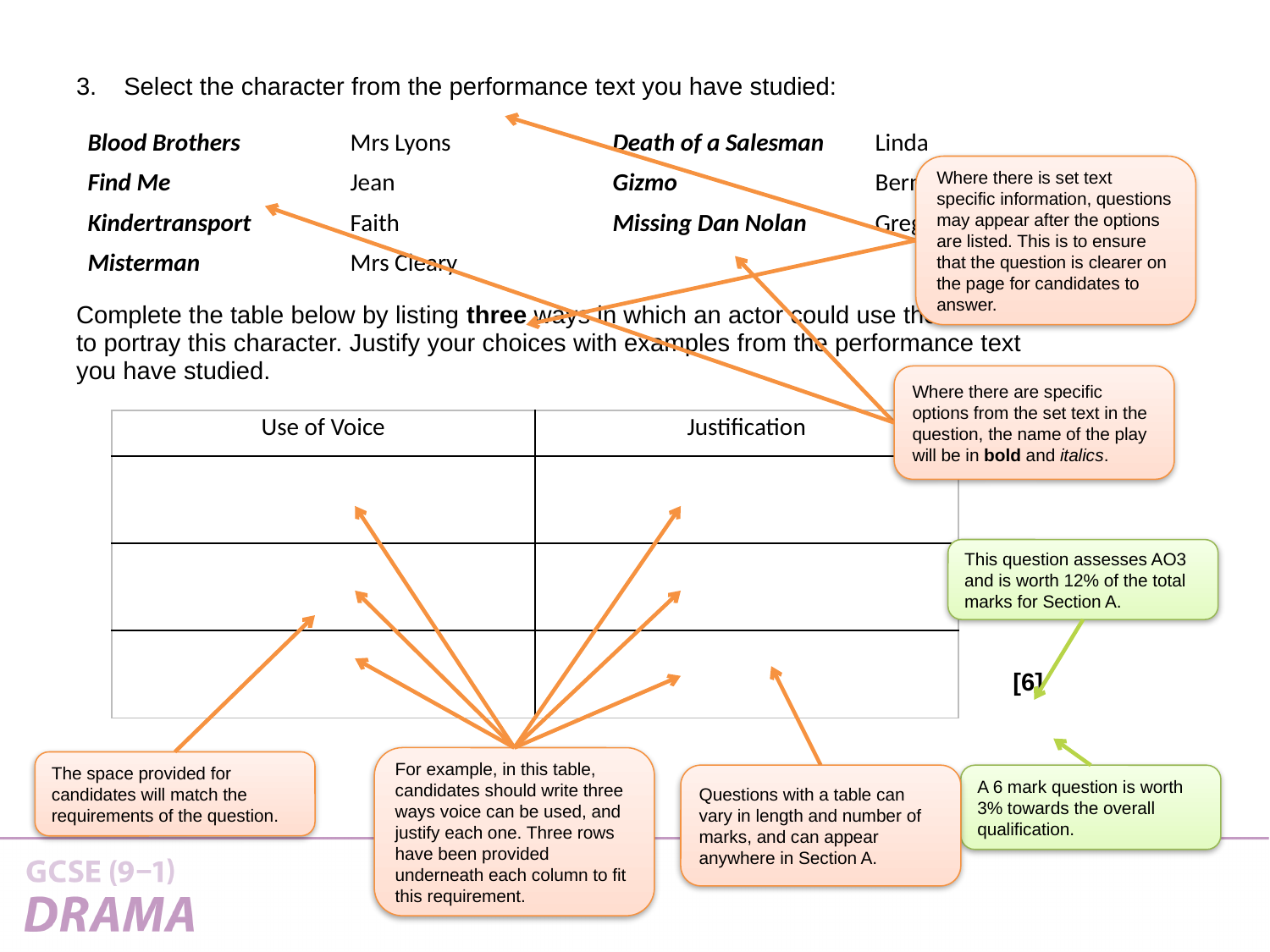

Select the character from the performance text you have studied:

Complete the table below by listing three ways in which an actor could use their voice to portray this character. Justify your choices with examples from the performance text you have studied.

[6]

| Blood Brothers | Mrs Lyons | Death of a Salesman | Linda |
| --- | --- | --- | --- |
| Find Me | Jean | Gizmo | Bernice |
| Kindertransport | Faith | Missing Dan Nolan | Greg |
| Misterman | Mrs Cleary |  |  |
Where there is set text specific information, questions may appear after the options are listed. This is to ensure that the question is clearer on the page for candidates to answer.
Where there are specific options from the set text in the question, the name of the play will be in bold and italics.
| Use of Voice | Justification |
| --- | --- |
|  |  |
|  |  |
|  |  |
This question assesses AO3 and is worth 12% of the total marks for Section A.
For example, in this table, candidates should write three ways voice can be used, and justify each one. Three rows have been provided underneath each column to fit this requirement.
The space provided for candidates will match the requirements of the question.
Questions with a table can vary in length and number of marks, and can appear anywhere in Section A.
A 6 mark question is worth 3% towards the overall qualification.